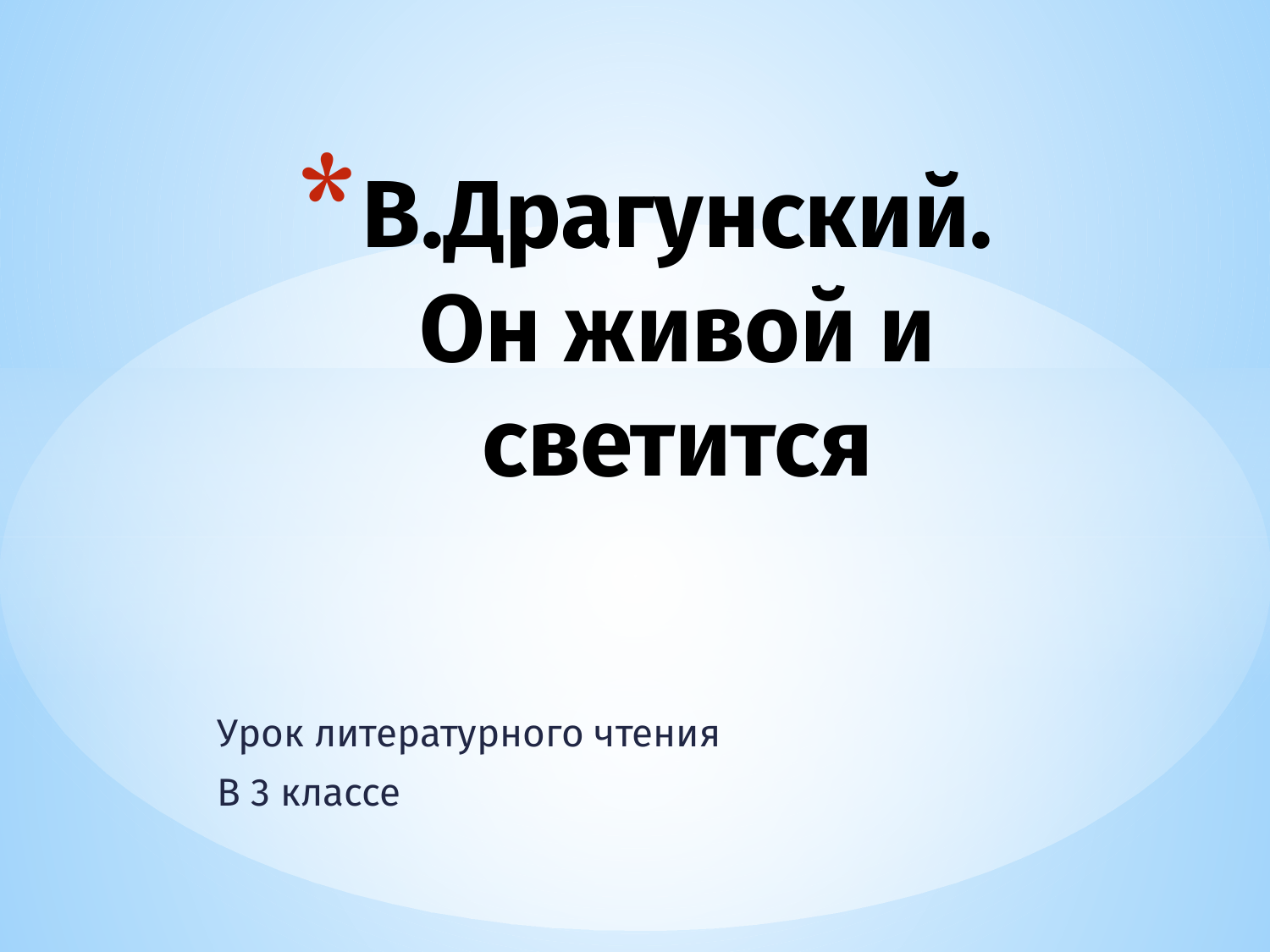

# В.Драгунский. Он живой и светится
Урок литературного чтения
В 3 классе